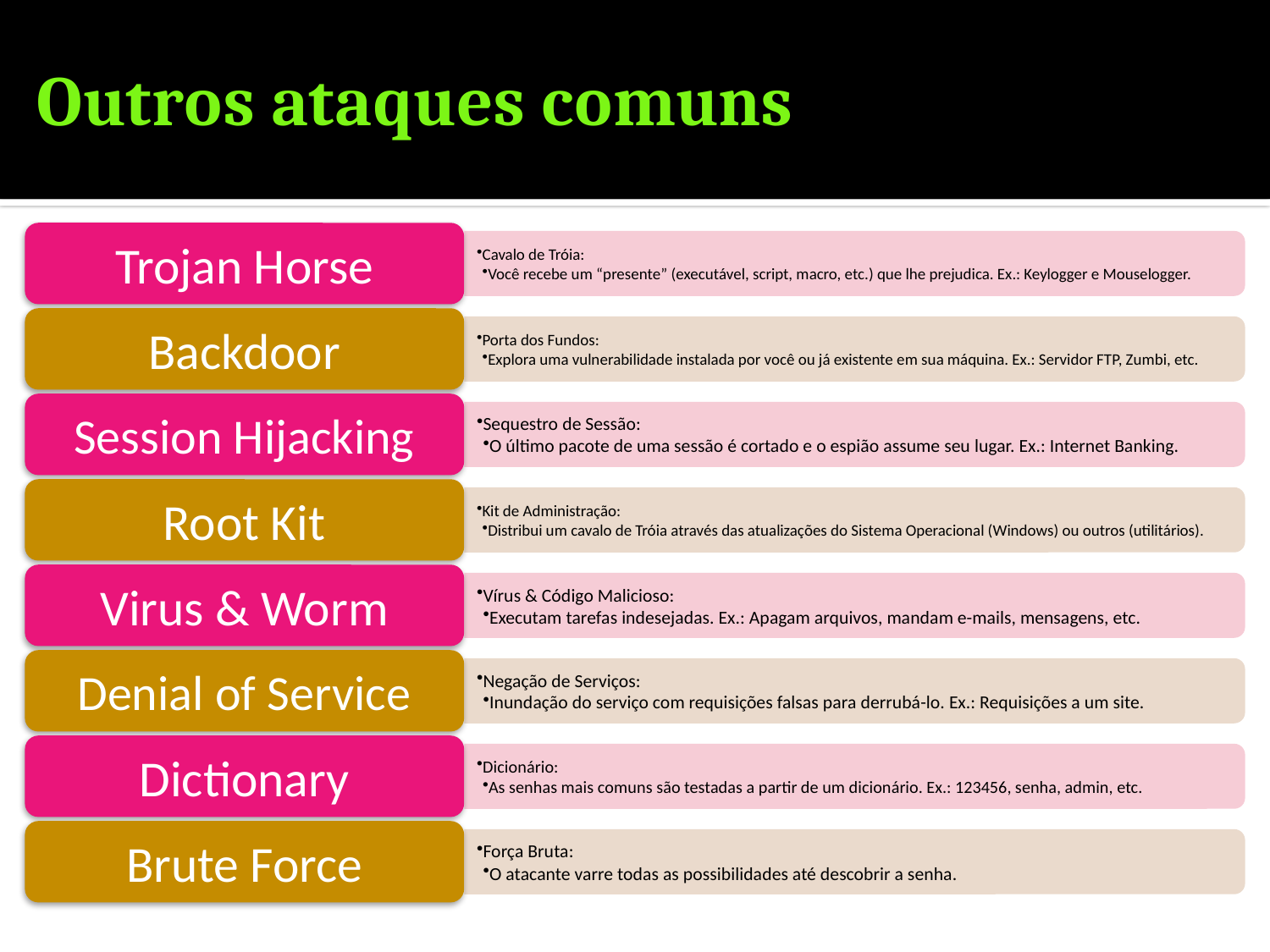

# Outros ataques comuns
Trojan Horse
Cavalo de Tróia:
Você recebe um “presente” (executável, script, macro, etc.) que lhe prejudica. Ex.: Keylogger e Mouselogger.
Backdoor
Porta dos Fundos:
Explora uma vulnerabilidade instalada por você ou já existente em sua máquina. Ex.: Servidor FTP, Zumbi, etc.
Session Hijacking
Sequestro de Sessão:
O último pacote de uma sessão é cortado e o espião assume seu lugar. Ex.: Internet Banking.
Root Kit
Kit de Administração:
Distribui um cavalo de Tróia através das atualizações do Sistema Operacional (Windows) ou outros (utilitários).
Virus & Worm
Vírus & Código Malicioso:
Executam tarefas indesejadas. Ex.: Apagam arquivos, mandam e-mails, mensagens, etc.
Denial of Service
Negação de Serviços:
Inundação do serviço com requisições falsas para derrubá-lo. Ex.: Requisições a um site.
Dictionary
Dicionário:
As senhas mais comuns são testadas a partir de um dicionário. Ex.: 123456, senha, admin, etc.
Brute Force
Força Bruta:
O atacante varre todas as possibilidades até descobrir a senha.